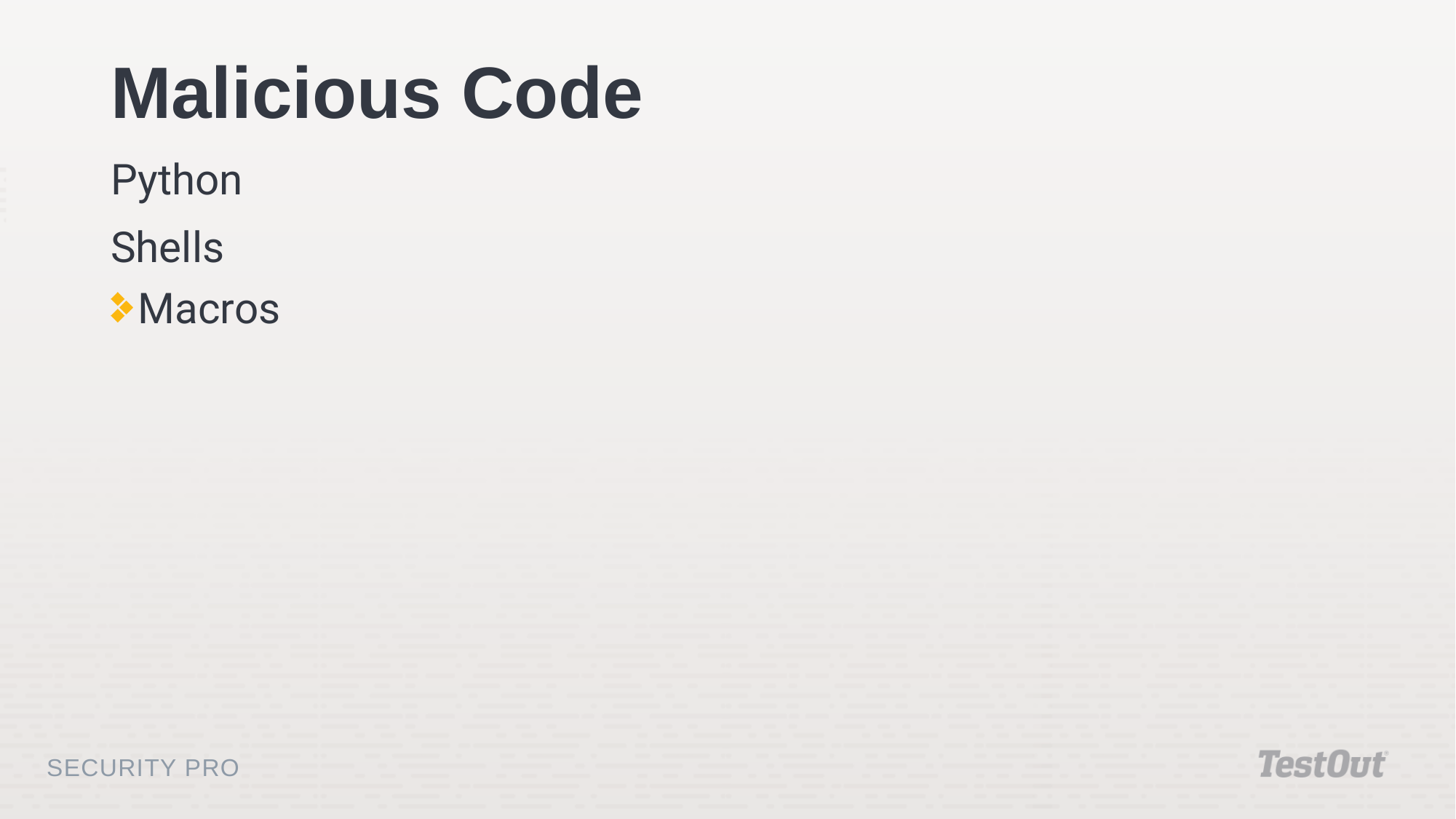

# Malicious Code
Python
Shells
Macros
Security Pro